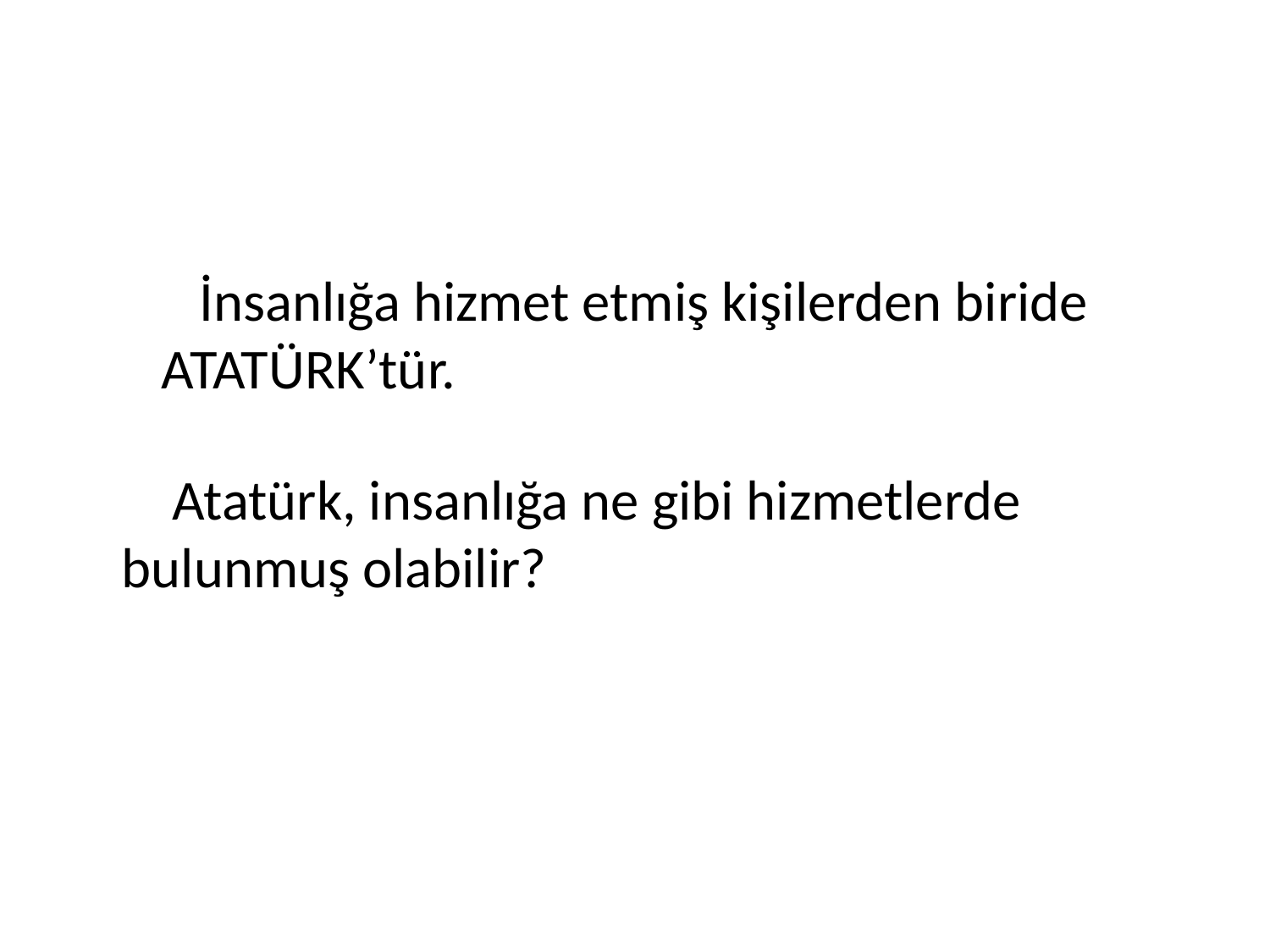

İnsanlığa hizmet etmiş kişilerden biride ATATÜRK’tür.
    Atatürk, insanlığa ne gibi hizmetlerde bulunmuş olabilir?